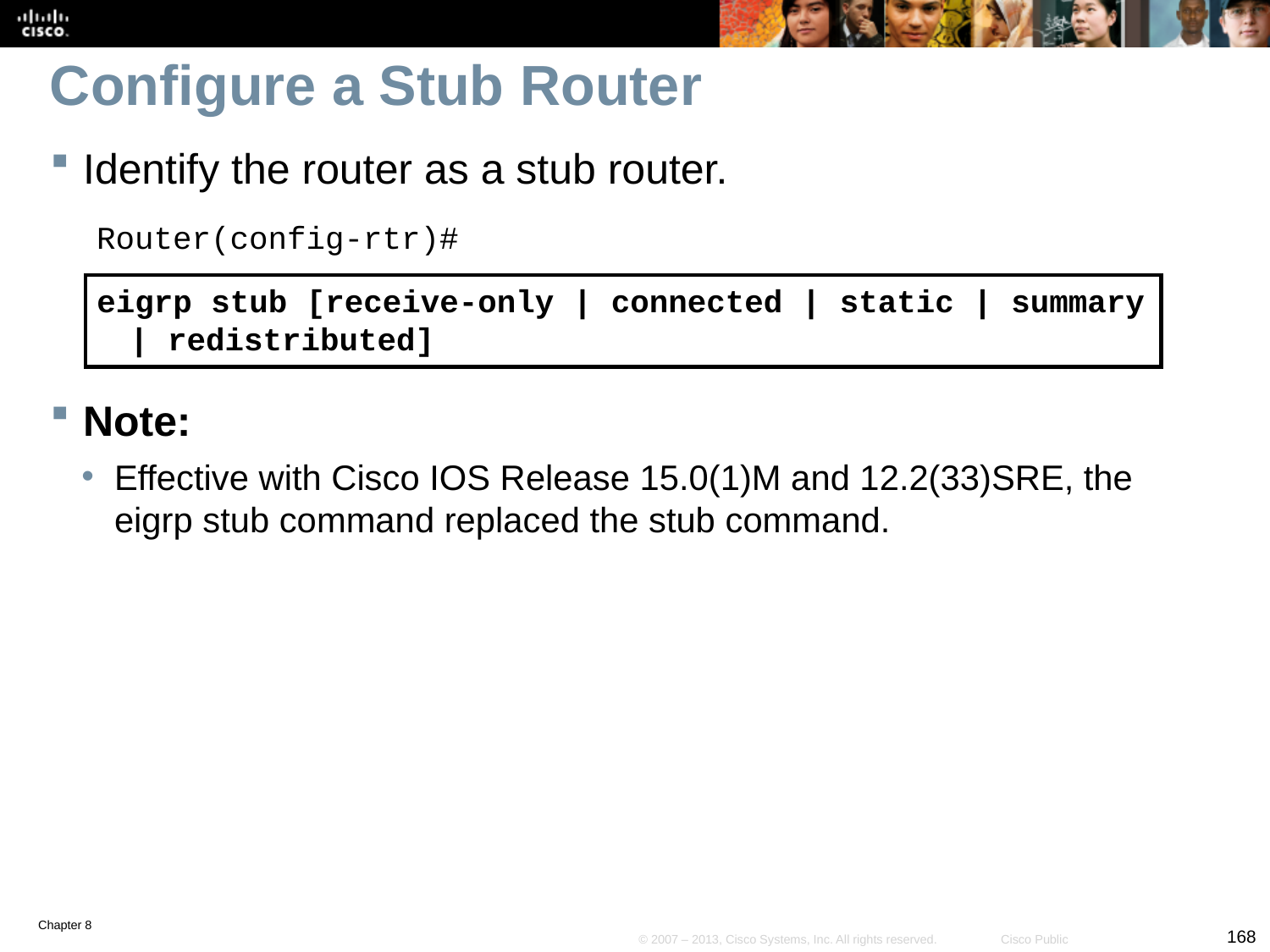

# Configure a Stub Router
Identify the router as a stub router.
Router(config-rtr)#
eigrp stub [receive-only | connected | static | summary | redistributed]
Note:
Effective with Cisco IOS Release 15.0(1)M and 12.2(33)SRE, the eigrp stub command replaced the stub command.